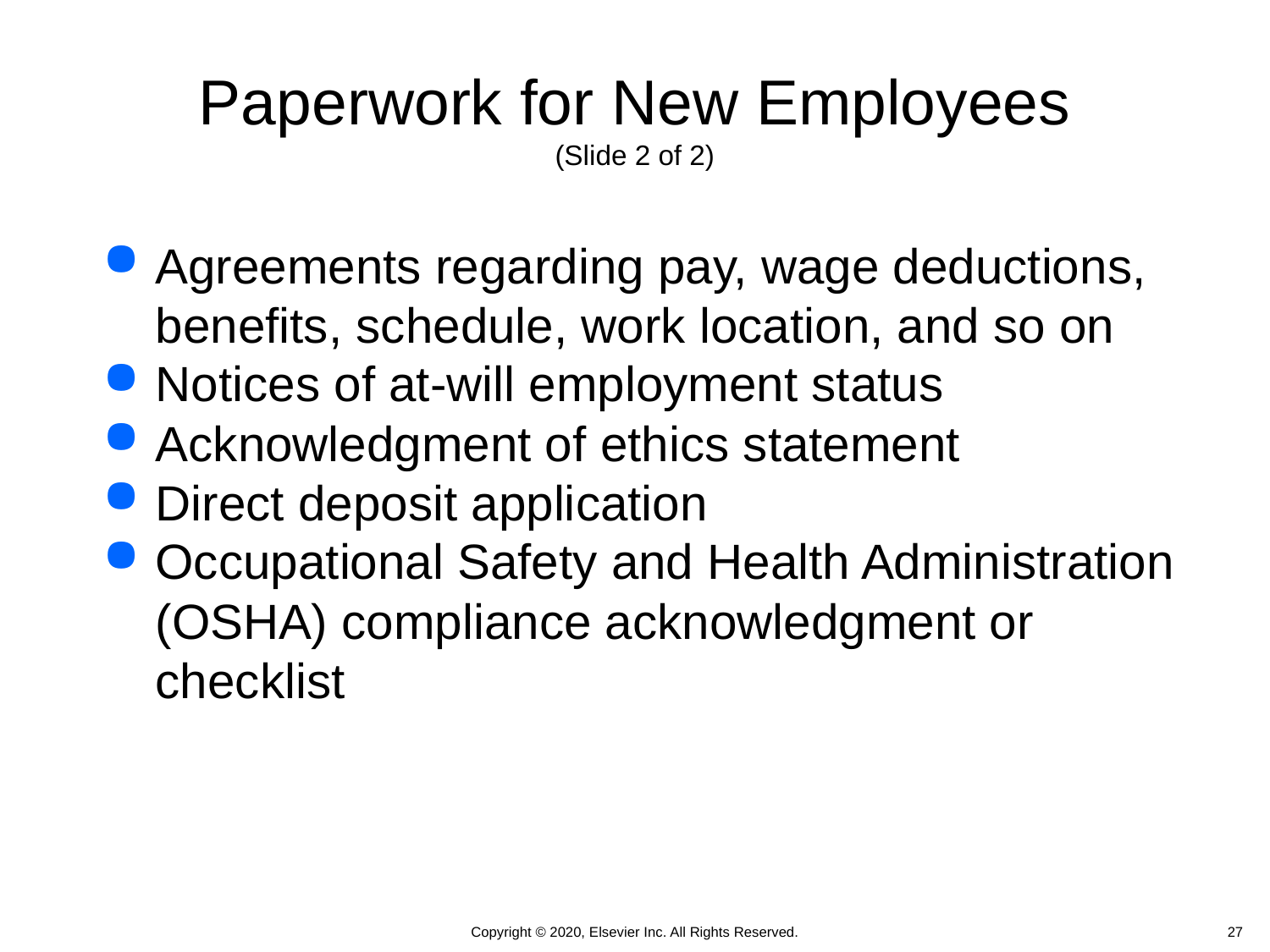

# Paperwork for New Employees (Slide 2 of 2)
Agreements regarding pay, wage deductions, benefits, schedule, work location, and so on
Notices of at-will employment status
Acknowledgment of ethics statement
Direct deposit application
Occupational Safety and Health Administration (OSHA) compliance acknowledgment or checklist
 27